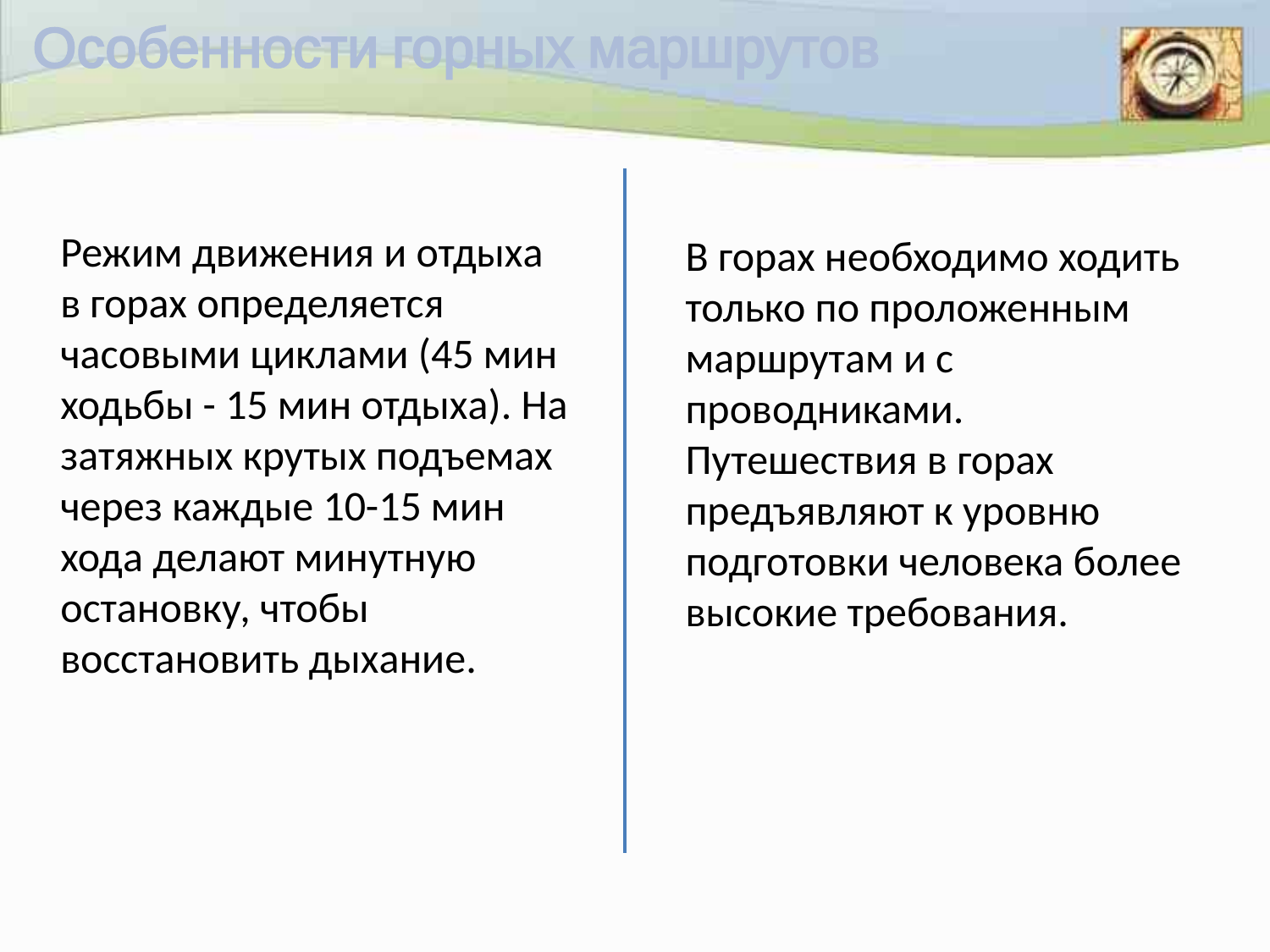

# Особенности горных маршрутов
     Режим движения и отдыха в горах определяется часовыми циклами (45 мин ходьбы - 15 мин отдыха). На затяжных крутых подъемах через каждые 10-15 мин хода делают минутную остановку, чтобы восстановить дыхание.

     В горах необходимо ходить только по проложенным маршрутам и с проводниками. Путешествия в горах предъявляют к уровню подготовки человека более высокие требования.